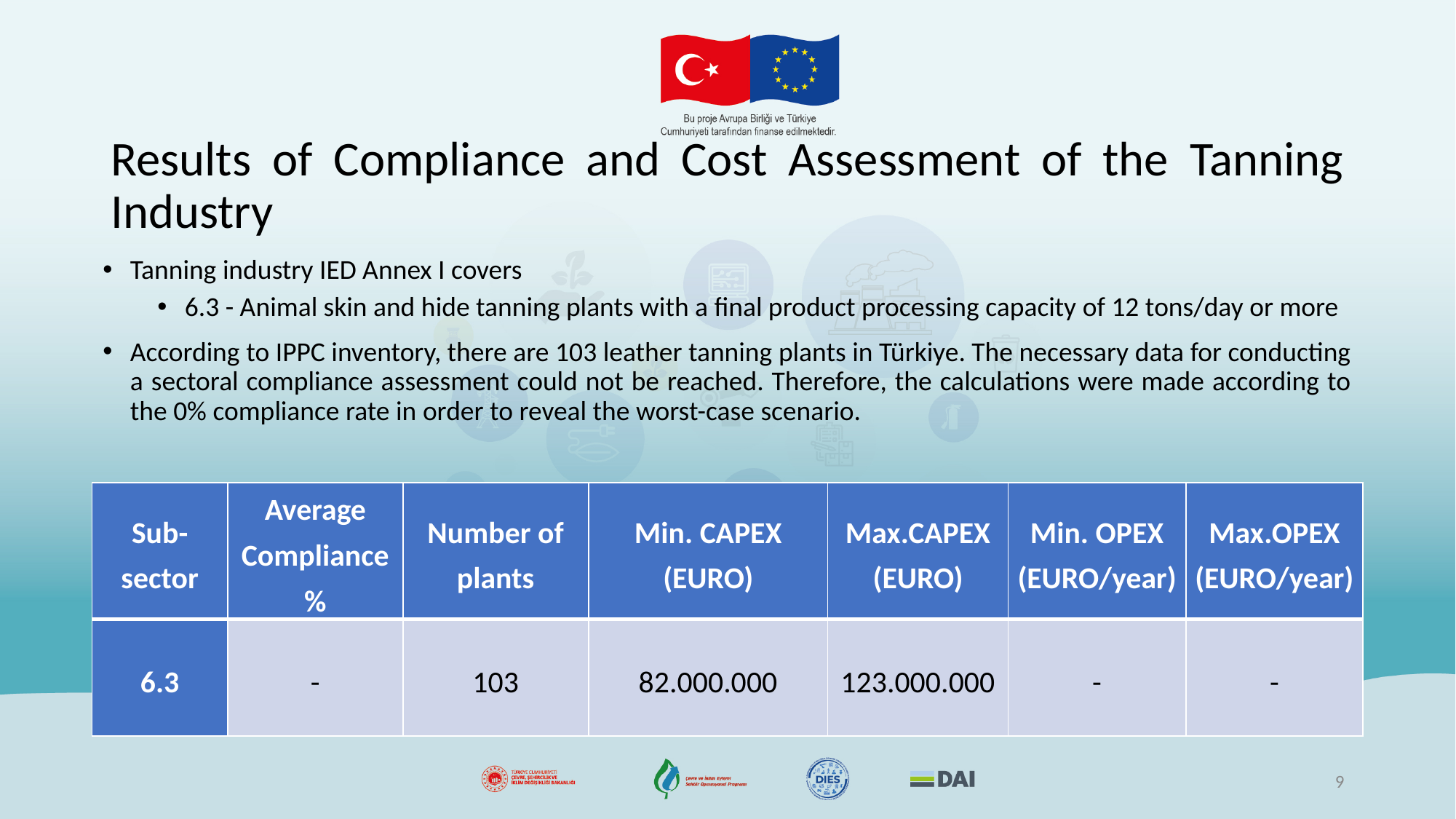

# Results of Compliance and Cost Assessment of the Tanning Industry
Tanning industry IED Annex I covers
6.3 - Animal skin and hide tanning plants with a final product processing capacity of 12 tons/day or more
According to IPPC inventory, there are 103 leather tanning plants in Türkiye. The necessary data for conducting a sectoral compliance assessment could not be reached. Therefore, the calculations were made according to the 0% compliance rate in order to reveal the worst-case scenario.

| Sub-sector | Average Compliance % | Number of plants | Min. CAPEX (EURO) | Max.CAPEX (EURO) | Min. OPEX (EURO/year) | Max.OPEX (EURO/year) |
| --- | --- | --- | --- | --- | --- | --- |
| 6.3 | - | 103 | 82.000.000 | 123.000.000 | - | - |
9